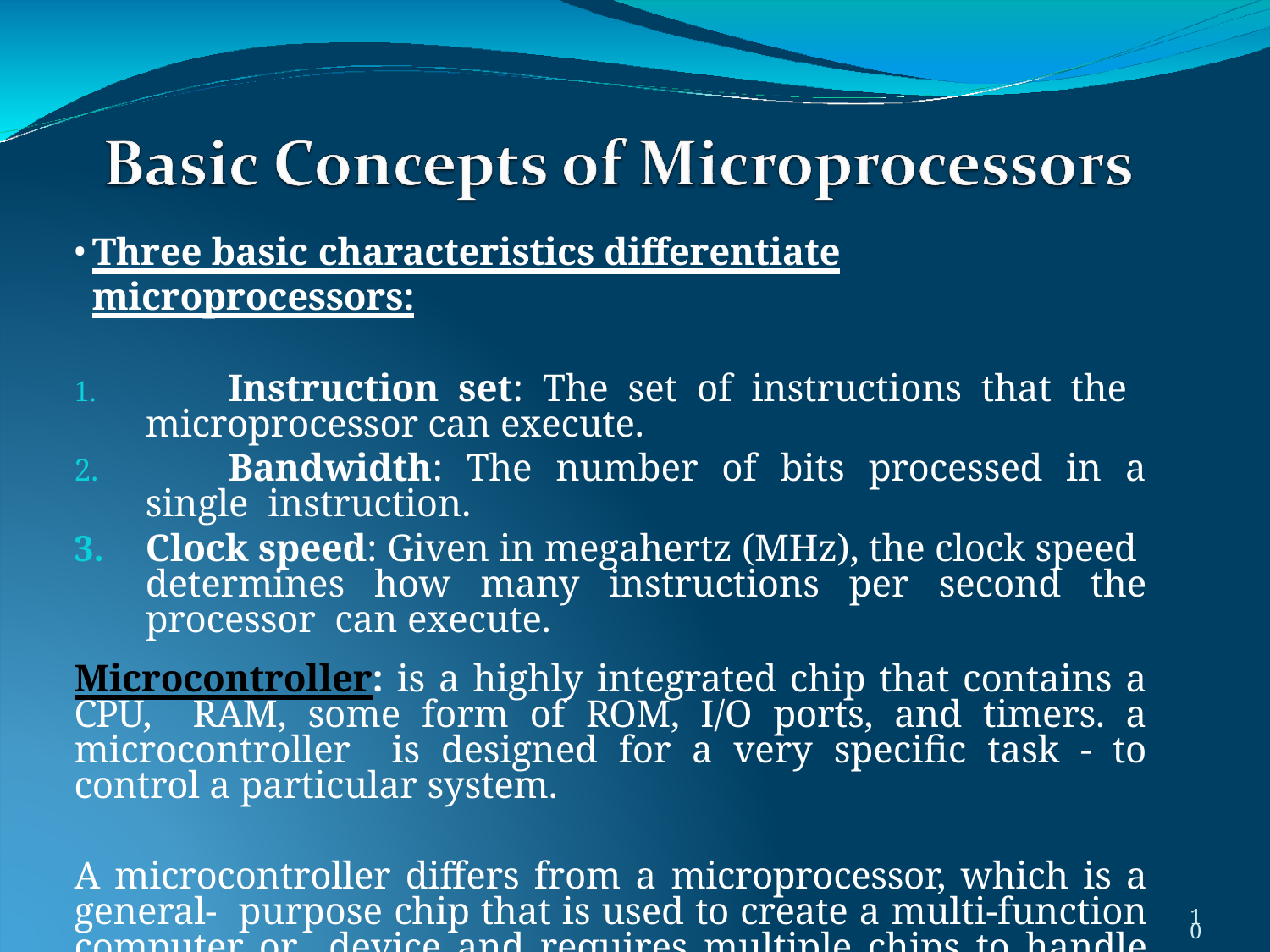

Three basic characteristics differentiate microprocessors:

	Instruction set: The set of instructions that the  microprocessor can execute.
	Bandwidth: The number of bits processed in a single  instruction.
Clock speed: Given in megahertz (MHz), the clock speed  determines how many instructions per second the processor  can execute.
Microcontroller: is a highly integrated chip that contains a CPU,  RAM, some form of ROM, I/O ports, and timers. a microcontroller  is designed for a very specific task - to control a particular system.

A microcontroller differs from a microprocessor, which is a general-  purpose chip that is used to create a multi-function computer or  device and requires multiple chips to handle various tasks.
10